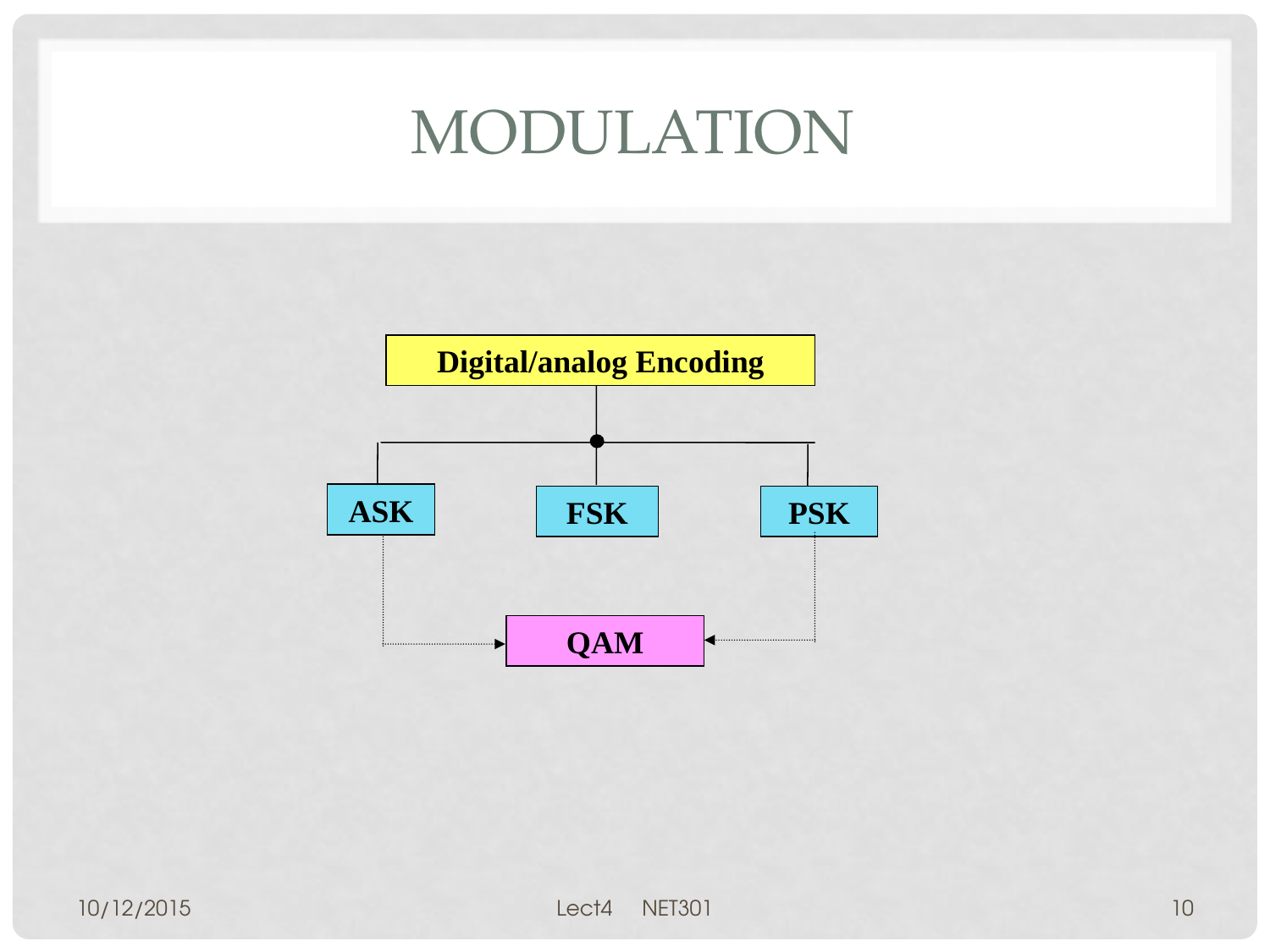

# Modulation

Digital/analog Encoding

ASK
PSK
FSK

QAM
10/12/2015
Lect4     NET301
10